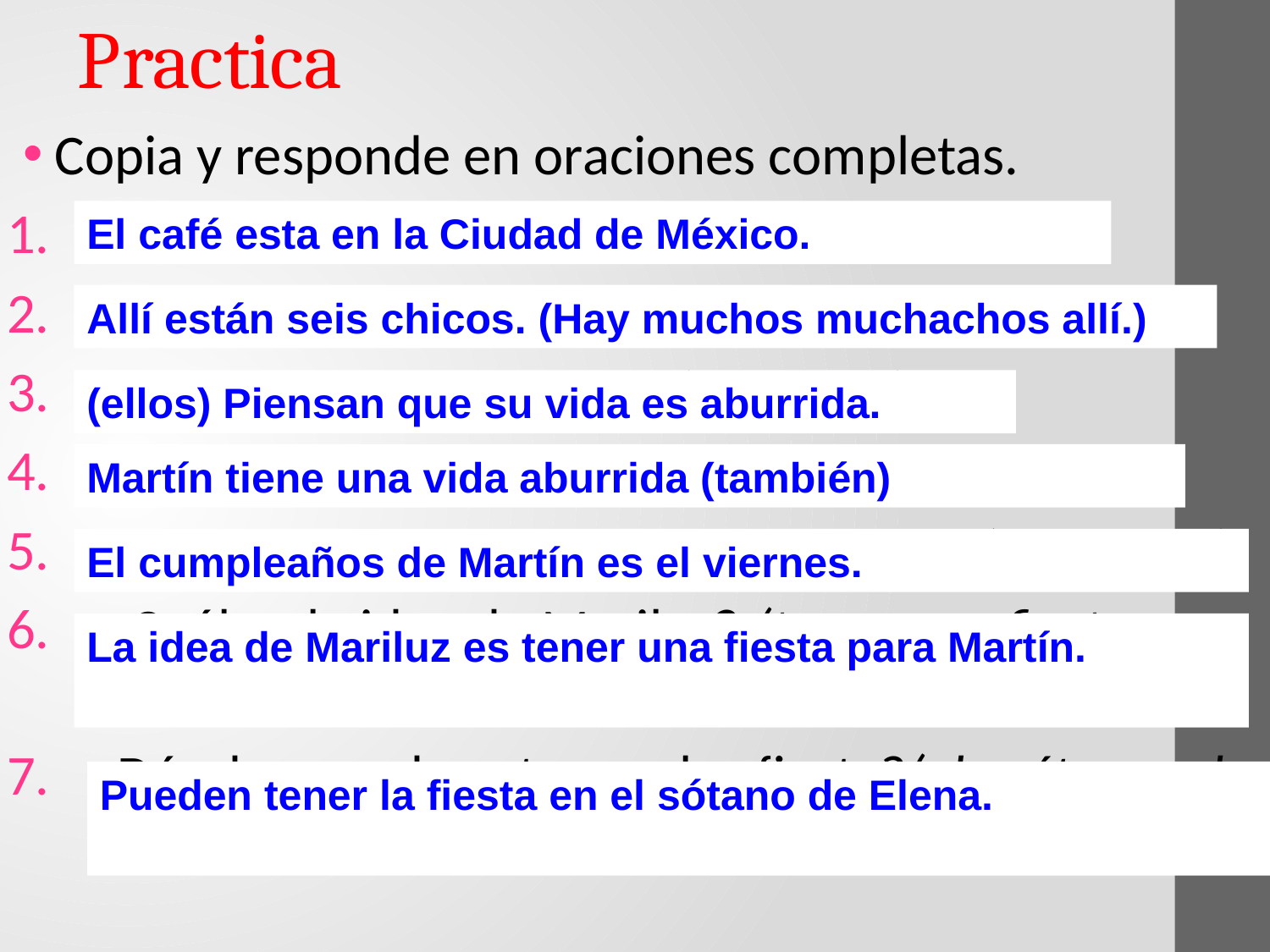

# Practica
Copia y responde en oraciones completas.
¿Dónde está el café?(Ciudad de México)
¿Cuántos chicos están allí?(seis)
¿Qué piensan de su vida?(aburrida)
¿Qué vida tiene Martín?(aburrida también)
¿Cuándo es el cumpleaños de Martín? (el viernes)
 ¿Cuál es la idea de Mariluz? (tener una fiesta para Martin)
¿Dónde pueden tener la fiesta?(el sótano de Elena)

El café esta en la Ciudad de México.
Allí están seis chicos. (Hay muchos muchachos allí.)
(ellos) Piensan que su vida es aburrida.
Martín tiene una vida aburrida (también)
El cumpleaños de Martín es el viernes.
La idea de Mariluz es tener una fiesta para Martín.

Pueden tener la fiesta en el sótano de Elena.